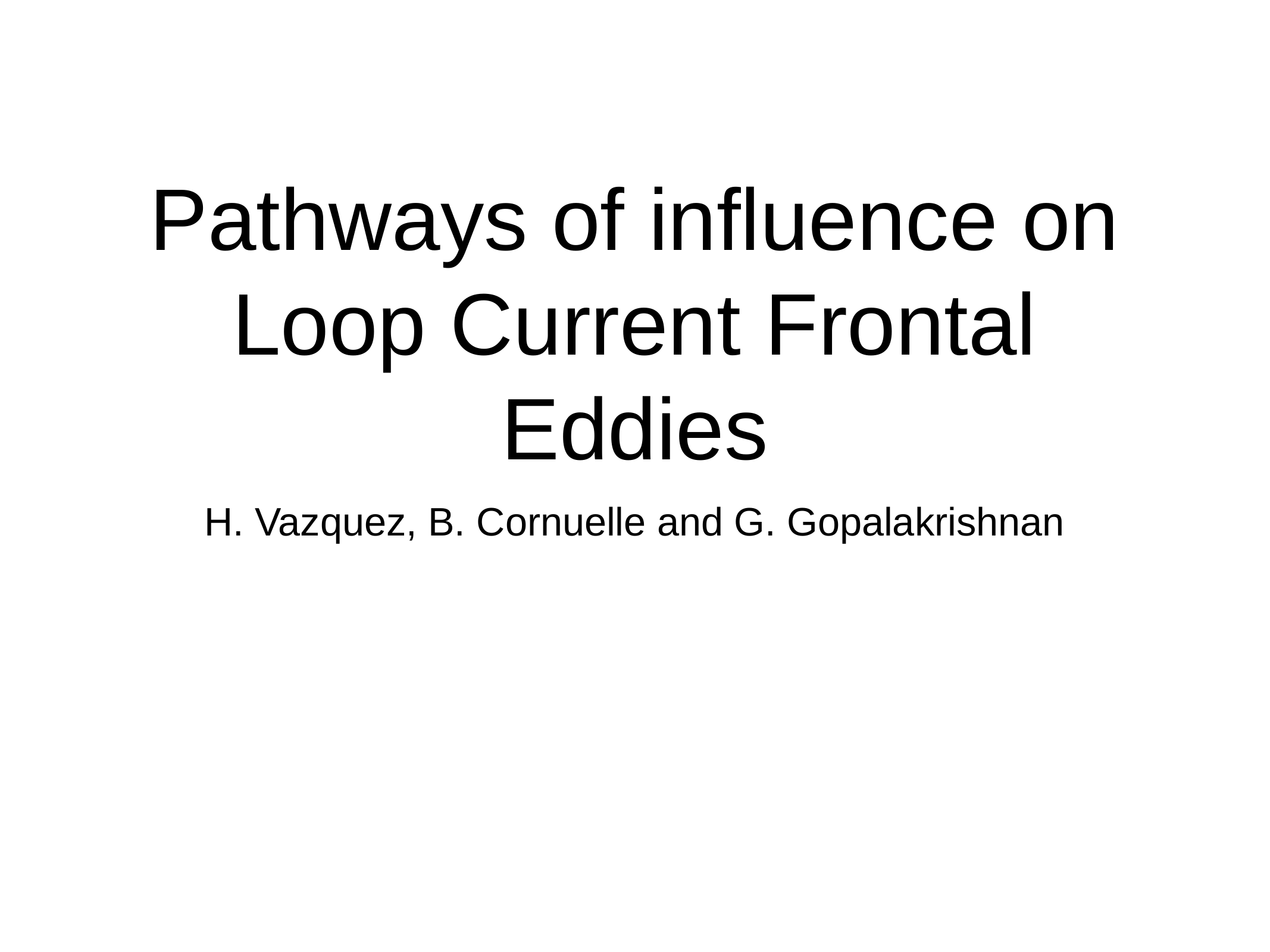

# Pathways of influence on Loop Current Frontal Eddies
H. Vazquez, B. Cornuelle and G. Gopalakrishnan